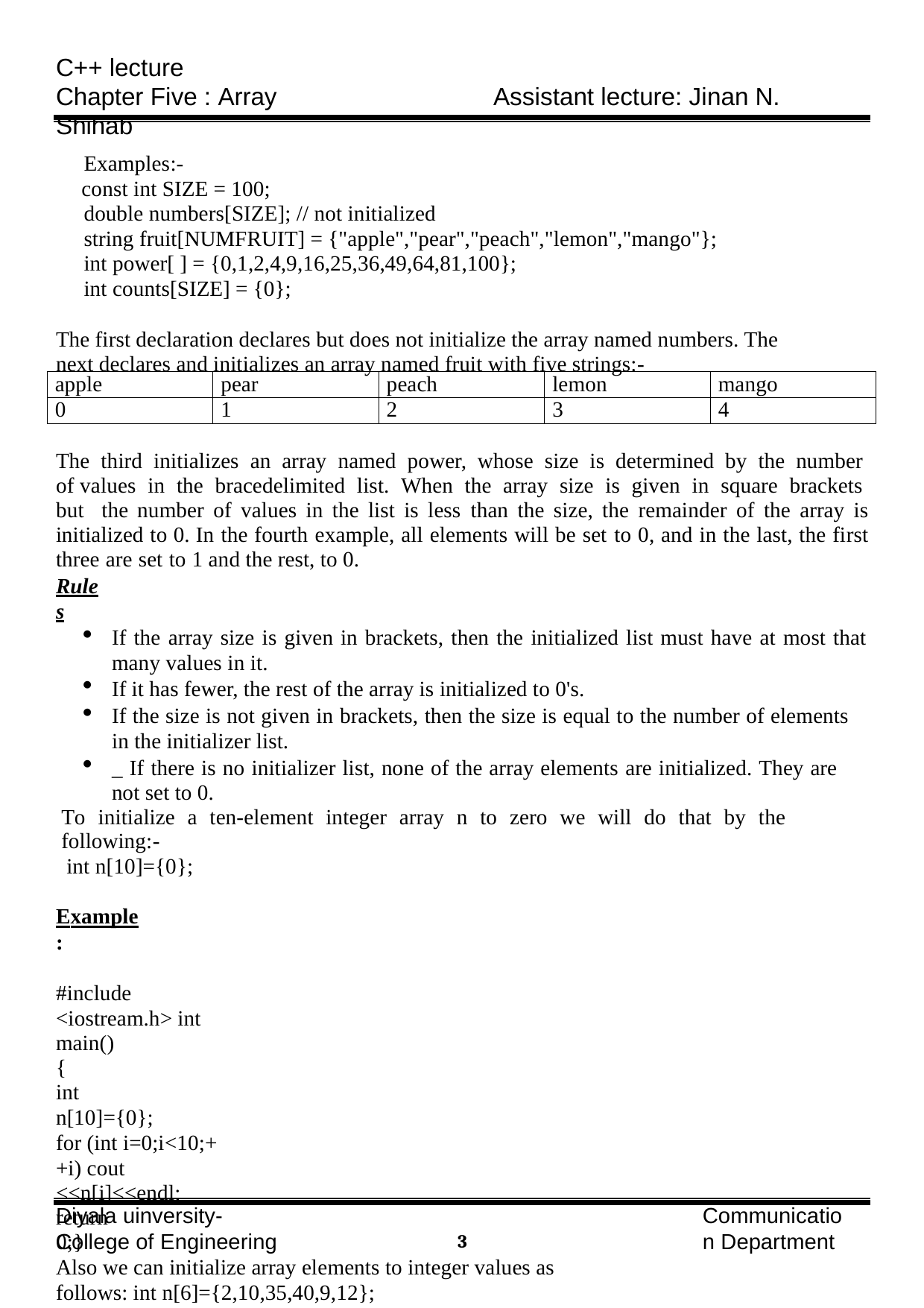

C++ lecture
Chapter Five : Array	Assistant lecture: Jinan N. Shihab

Examples:-
const int SIZE = 100;
double numbers[SIZE]; // not initialized
string fruit[NUMFRUIT] = {"apple","pear","peach","lemon","mango"};
int power[ ] = {0,1,2,4,9,16,25,36,49,64,81,100};
int counts[SIZE] = {0};

The first declaration declares but does not initialize the array named numbers. The next declares and initializes an array named fruit with five strings:-
| apple | pear | peach | lemon | mango |
| --- | --- | --- | --- | --- |
| 0 | 1 | 2 | 3 | 4 |
The  third  initializes  an  array  named  power,  whose  size  is  determined  by  the  number  of values  in  the  bracedelimited  list.  When  the  array  size  is  given  in  square  brackets  but  the number of values in the list is less than the size, the remainder of the array is initialized to 0. In the fourth example, all elements will be set to 0, and in the last, the first three are set to 1 and the rest, to 0.
Rules
If the array size is given in brackets, then the initialized list must have at most that many values in it.
If it has fewer, the rest of the array is initialized to 0's.
If the size is not given in brackets, then the size is equal to the number of elements in the initializer list.
_ If there is no initializer list, none of the array elements are initialized. They are not set to 0.
To initialize a ten-element integer array n to zero we will do that by the following:-
int n[10]={0};

Example:

#include <iostream.h> int main()
{
int n[10]={0};
for (int i=0;i<10;++i) cout <<n[i]<<endl;
return 0;}
Also we can initialize array elements to integer values as follows: int n[6]={2,10,35,40,9,12};
the same as:
int n[]={2,10,35,40,9,12}; //Would create a six-element array.
Diyala uinversity- College of Engineering
Communication Department
3